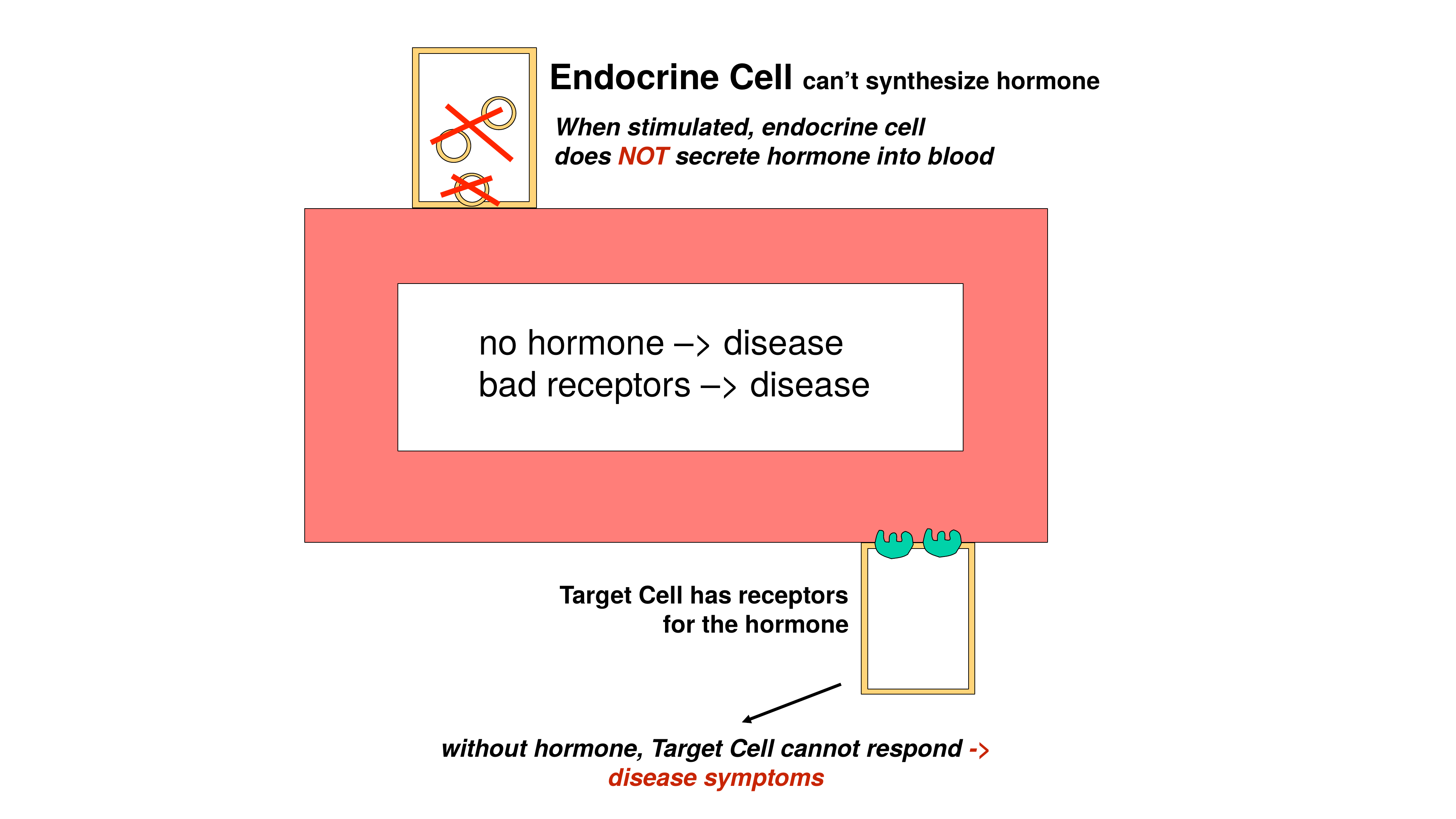

Endocrine Cell can’t synthesize hormone

When stimulated, endocrine cell
does NOT secrete hormone into blood

no hormone –> disease
bad receptors –> disease

Target Cell has receptors
 for the hormone

without hormone, Target Cell cannot respond -> disease symptoms